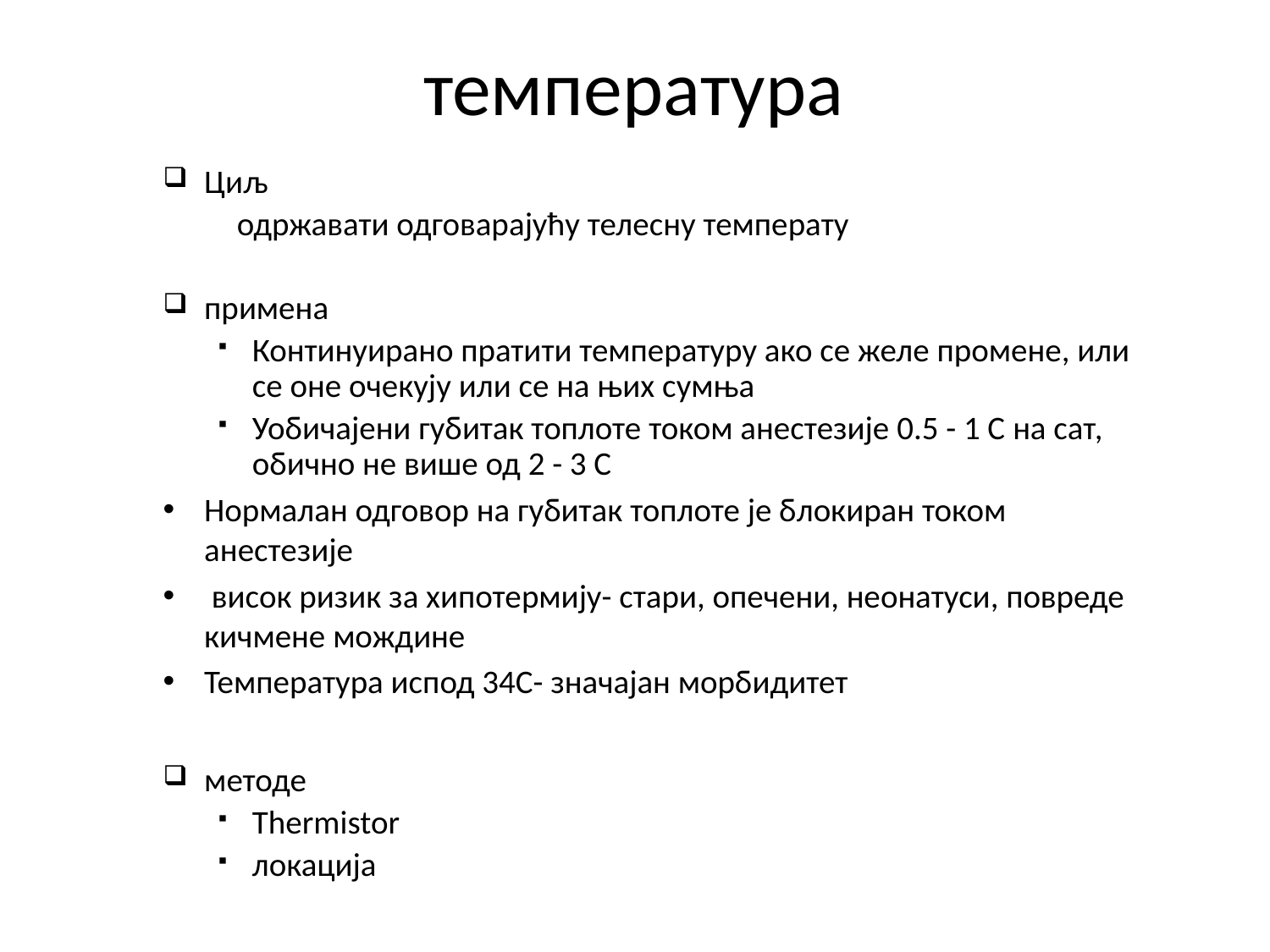

# температура
Циљ
          одржавати одговарајућу телесну температу

примена
Континуирано пратити температуру ако се желе промене, или се оне очекују или се на њих сумња
Уобичајени губитак топлоте током анестезије 0.5 - 1 C на сат, обично не више од 2 - 3 C
Нормалан одговор на губитак топлоте је блокиран током анестезије
 висок ризик за хипотермију- стари, опечени, неонатуси, повреде кичмене мождине
Температура испод 34С- значајан морбидитет

методе
Thermistor
локација